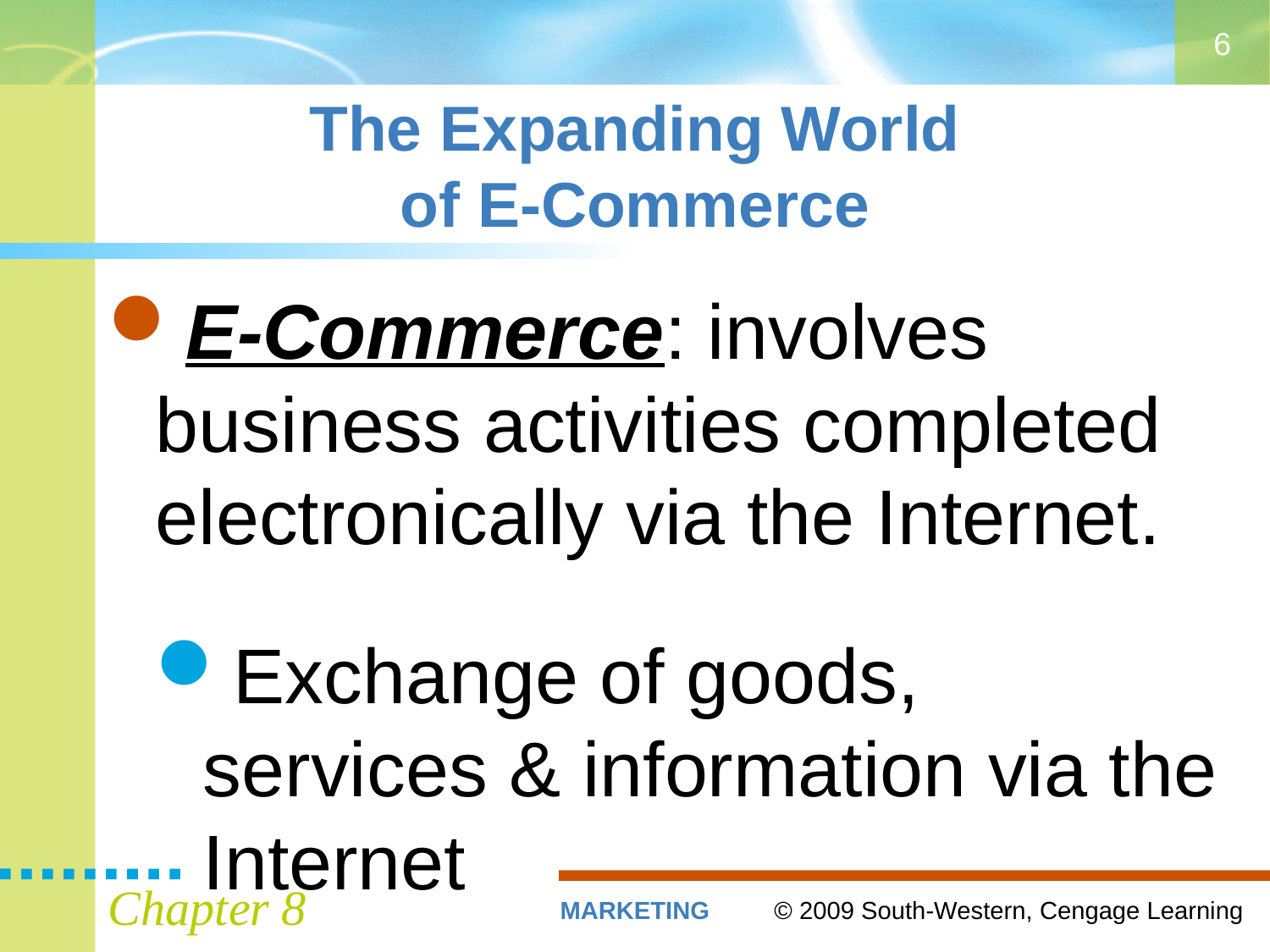

6
# The Expanding World of E-Commerce
E-Commerce: involves business activities completed electronically via the Internet.

Exchange of goods, services & information via the Internet
Chapter 8